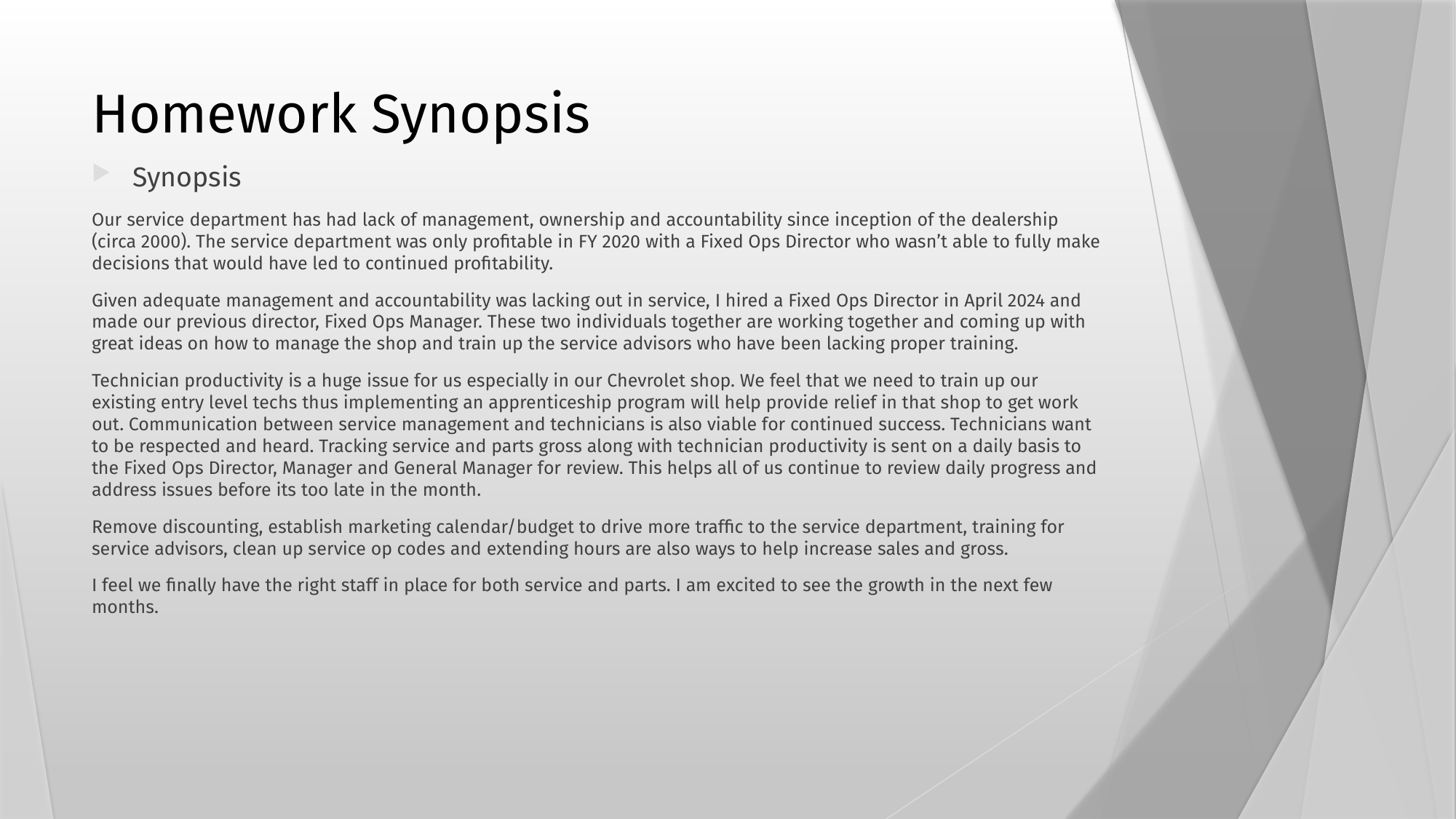

# Homework Synopsis
Synopsis
Our service department has had lack of management, ownership and accountability since inception of the dealership (circa 2000). The service department was only profitable in FY 2020 with a Fixed Ops Director who wasn’t able to fully make decisions that would have led to continued profitability.
Given adequate management and accountability was lacking out in service, I hired a Fixed Ops Director in April 2024 and made our previous director, Fixed Ops Manager. These two individuals together are working together and coming up with great ideas on how to manage the shop and train up the service advisors who have been lacking proper training.
Technician productivity is a huge issue for us especially in our Chevrolet shop. We feel that we need to train up our existing entry level techs thus implementing an apprenticeship program will help provide relief in that shop to get work out. Communication between service management and technicians is also viable for continued success. Technicians want to be respected and heard. Tracking service and parts gross along with technician productivity is sent on a daily basis to the Fixed Ops Director, Manager and General Manager for review. This helps all of us continue to review daily progress and address issues before its too late in the month.
Remove discounting, establish marketing calendar/budget to drive more traffic to the service department, training for service advisors, clean up service op codes and extending hours are also ways to help increase sales and gross.
I feel we finally have the right staff in place for both service and parts. I am excited to see the growth in the next few months.